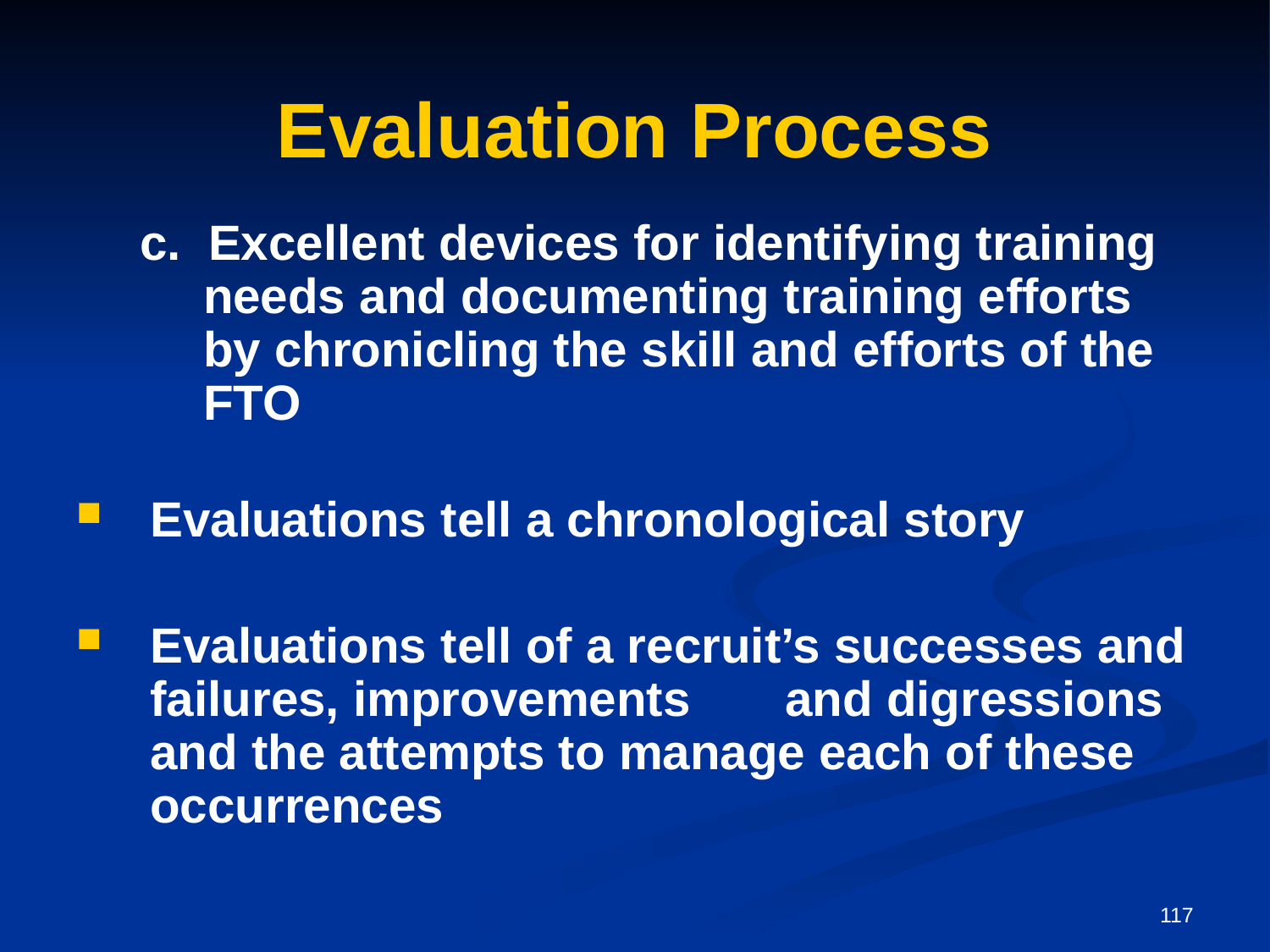

# Evaluation Process
c.  Excellent devices for identifying training needs and documenting training efforts by chronicling the skill and efforts of the FTO

Evaluations tell a chronological story

Evaluations tell of a recruit’s successes and failures, improvements 	and digressions and the attempts to manage each of these 	  occurrences

117